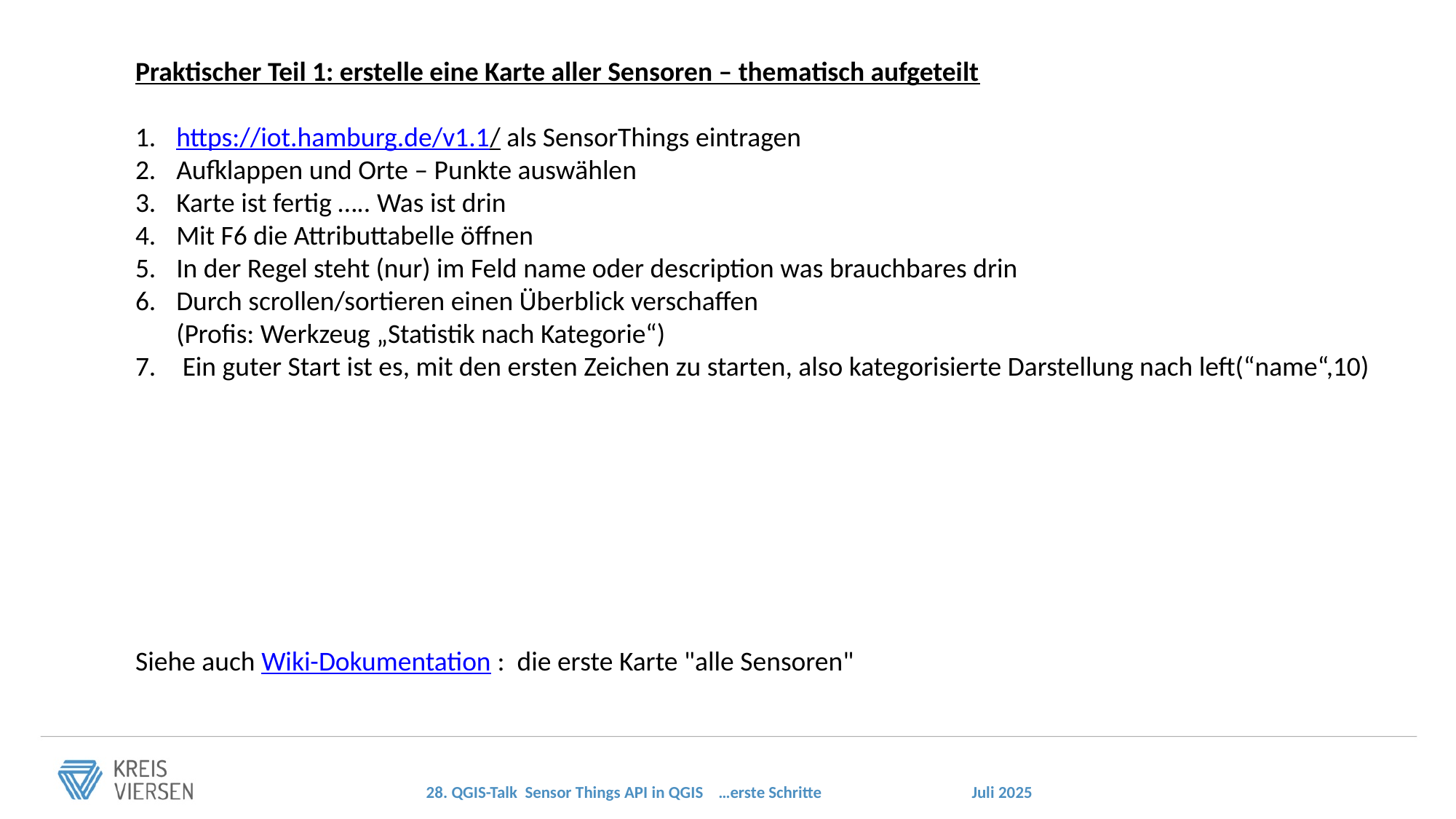

Praktischer Teil 1: erstelle eine Karte aller Sensoren – thematisch aufgeteilt

https://iot.hamburg.de/v1.1/ als SensorThings eintragen
Aufklappen und Orte – Punkte auswählen
Karte ist fertig ….. Was ist drin
Mit F6 die Attributtabelle öffnen
In der Regel steht (nur) im Feld name oder description was brauchbares drin
Durch scrollen/sortieren einen Überblick verschaffen
(Profis: Werkzeug „Statistik nach Kategorie“)
 Ein guter Start ist es, mit den ersten Zeichen zu starten, also kategorisierte Darstellung nach left(“name“,10)

Siehe auch Wiki-Dokumentation :  die erste Karte "alle Sensoren"
28. QGIS-Talk  Sensor Things API in QGIS    …erste Schritte		Juli 2025